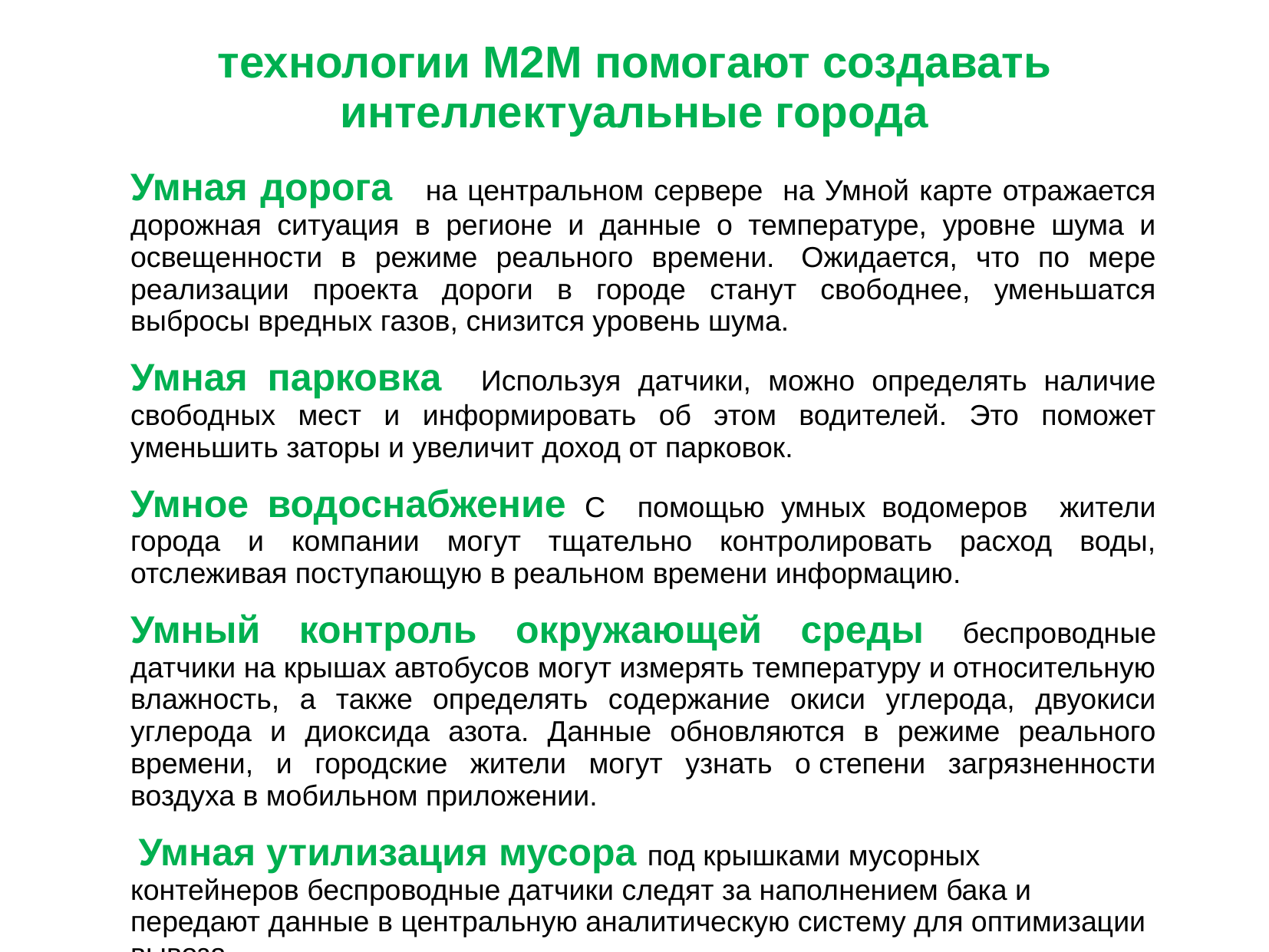

технологии M2M помогают создавать интеллектуальные города
Умная дорога   на центральном сервере  на Умной карте отражается дорожная ситуация в регионе и данные о температуре, уровне шума и освещенности в режиме реального времени.  Ожидается, что по мере реализации проекта дороги в городе станут свободнее, уменьшатся выбросы вредных газов, снизится уровень шума.
Умная парковка  Используя датчики, можно определять наличие свободных мест и информировать об этом водителей. Это поможет уменьшить заторы и увеличит доход от парковок.
Умное водоснабжение С  помощью умных водомеров  жители города и компании могут тщательно контролировать расход воды, отслеживая поступающую в реальном времени информацию.
Умный контроль окружающей среды беспроводные датчики на крышах автобусов могут измерять температуру и относительную влажность, а также определять содержание окиси углерода, двуокиси углерода и диоксида азота. Данные обновляются в режиме реального времени, и городские жители могут узнать о степени загрязненности воздуха в мобильном приложении.
 Умная утилизация мусора под крышками мусорных контейнеров беспроводные датчики следят за наполнением бака и передают данные в центральную аналитическую систему для оптимизации вывоза.